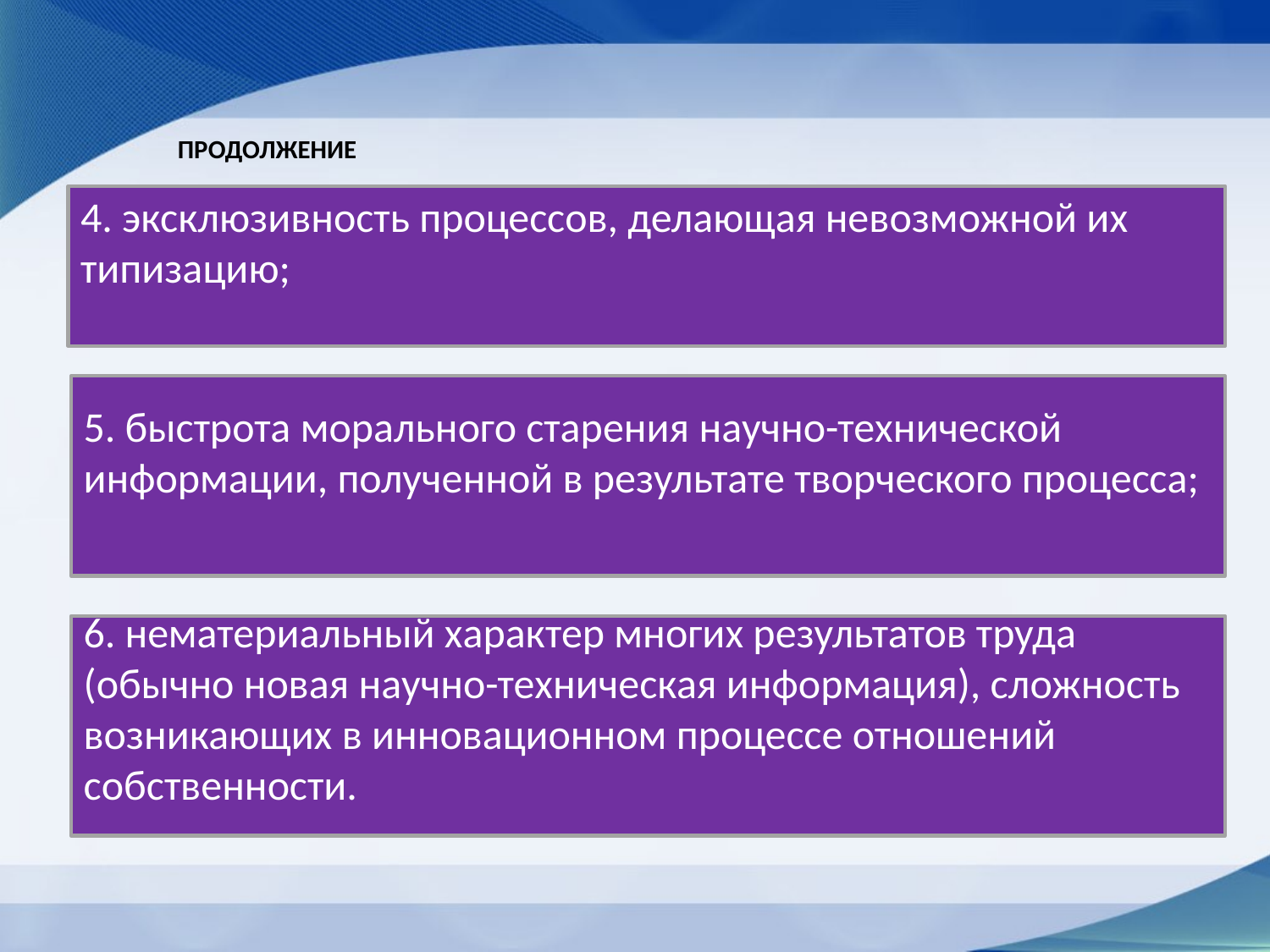

# продолжение
4. эксклюзивность процессов, делающая невозможной их типизацию;

5. быстрота морального старения научно-технической информации, полученной в результате творческого процесса;

6. нематериальный характер многих результатов труда (обычно новая научно-техническая информация), сложность возникающих в инновационном процессе отношений собственности.